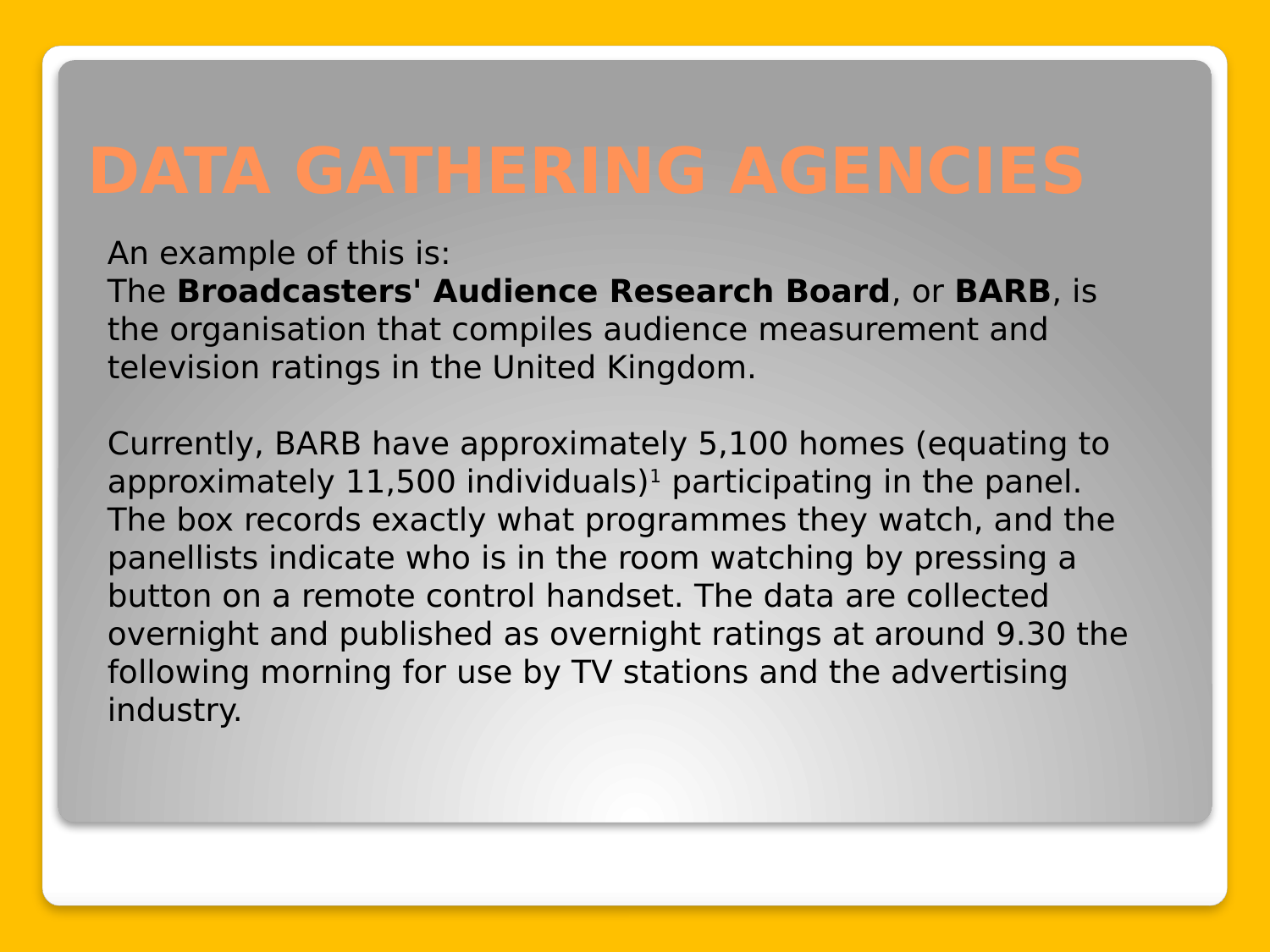

# DATA GATHERING AGENCIES
An example of this is:
The Broadcasters' Audience Research Board, or BARB, is the organisation that compiles audience measurement and television ratings in the United Kingdom.

Currently, BARB have approximately 5,100 homes (equating to approximately 11,500 individuals)1 participating in the panel. The box records exactly what programmes they watch, and the panellists indicate who is in the room watching by pressing a button on a remote control handset. The data are collected overnight and published as overnight ratings at around 9.30 the following morning for use by TV stations and the advertising industry.